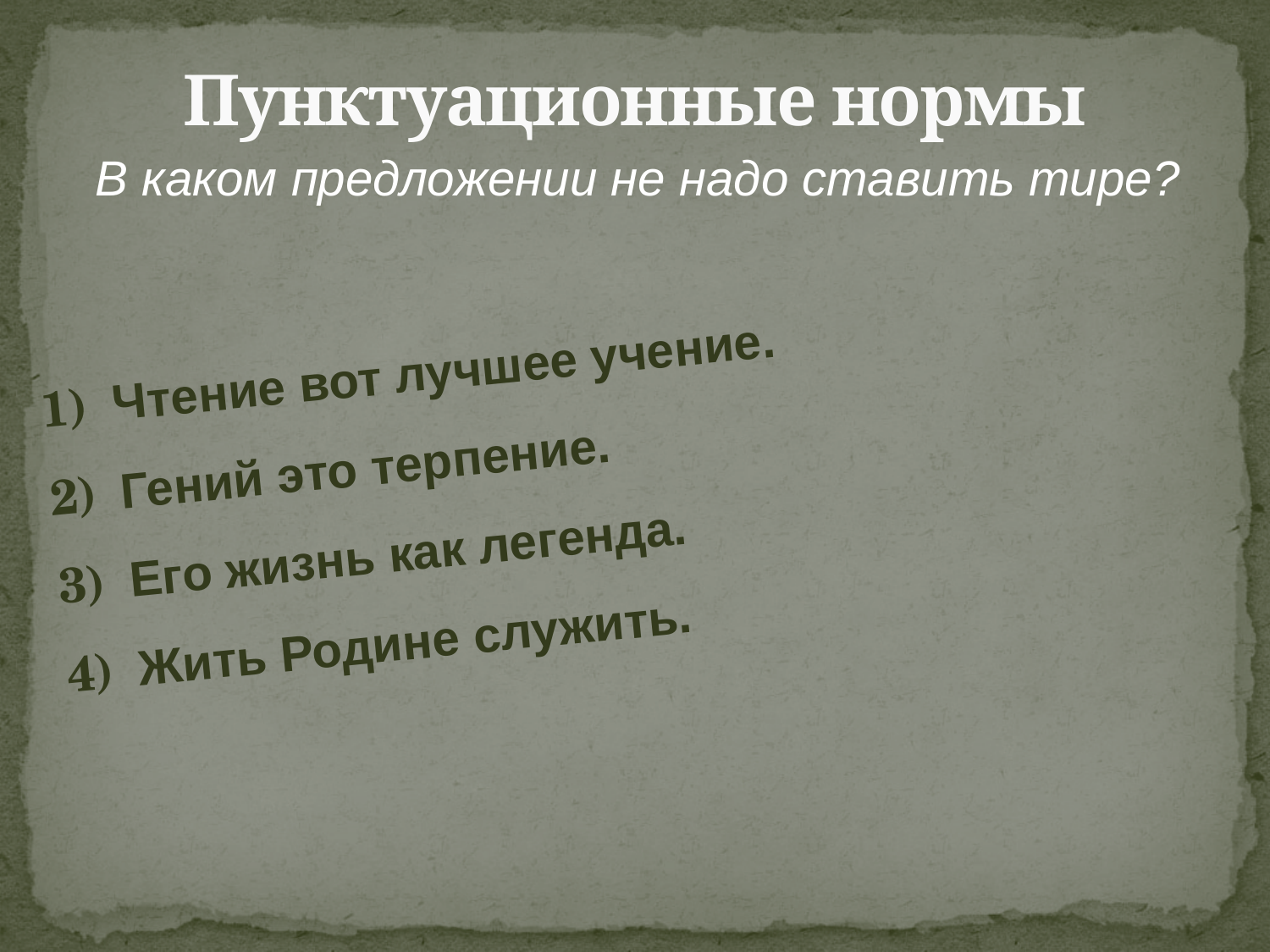

# Пунктуационные нормы
В каком предложении не надо ставить тире?

Чтение вот лучшее учение.
Гений это терпение.
Его жизнь как легенда.
Жить Родине служить.